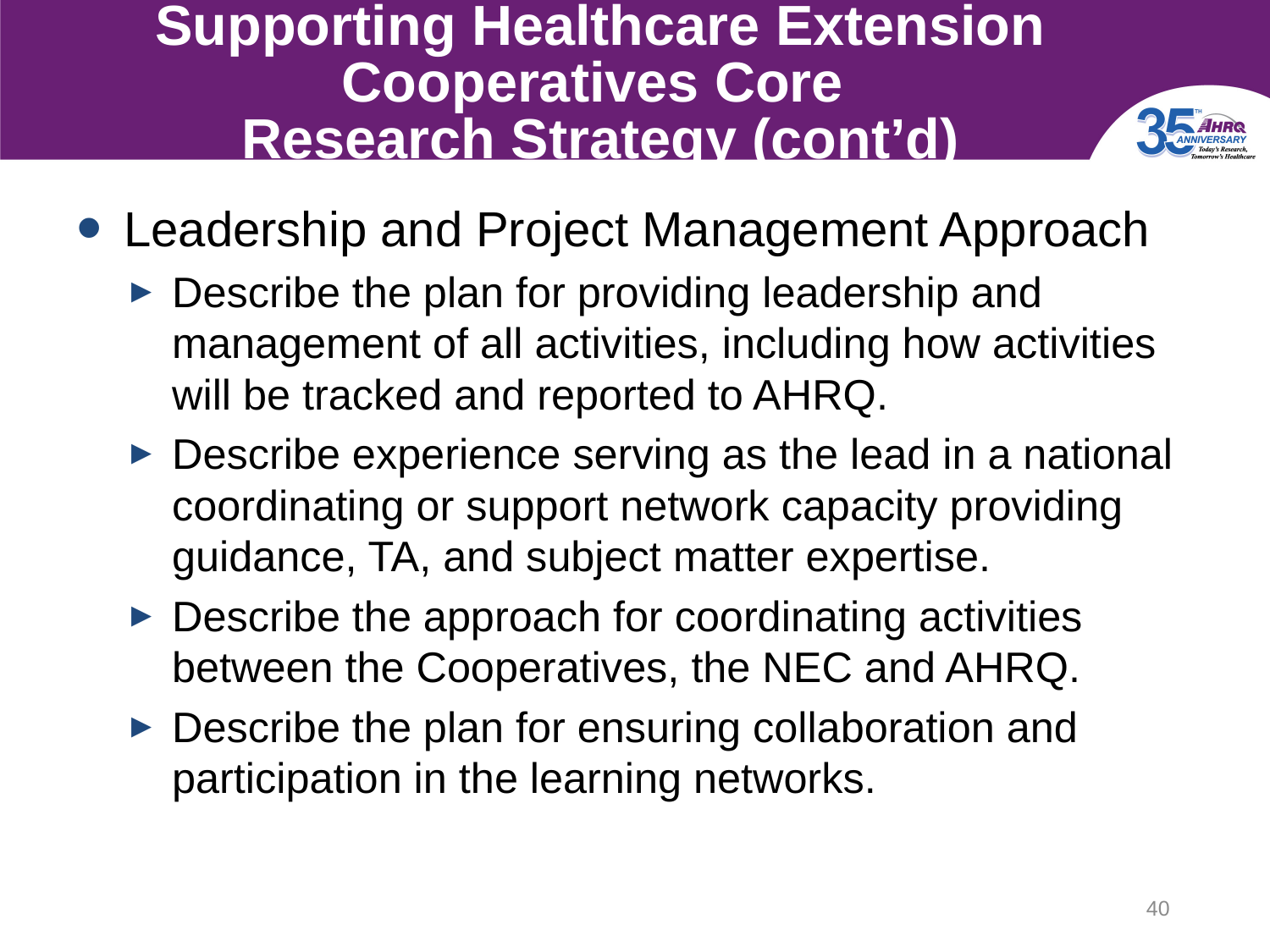

# Supporting Healthcare Extension Cooperatives Core Research Strategy (cont’d)
Leadership and Project Management Approach
Describe the plan for providing leadership and management of all activities, including how activities will be tracked and reported to AHRQ.
Describe experience serving as the lead in a national coordinating or support network capacity providing guidance, TA, and subject matter expertise.
Describe the approach for coordinating activities between the Cooperatives, the NEC and AHRQ.
Describe the plan for ensuring collaboration and participation in the learning networks.

40